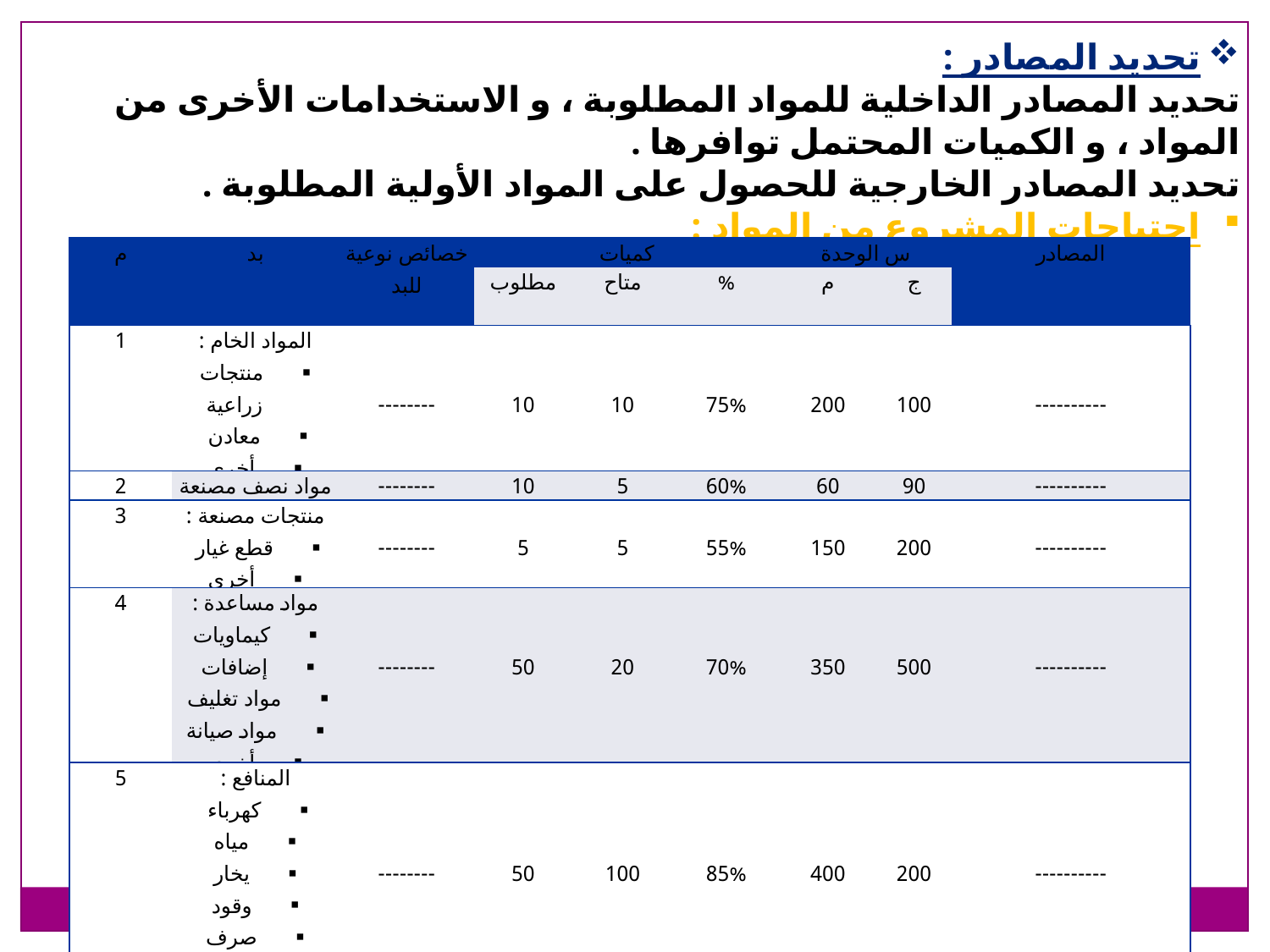

تحديد المصادر :
تحديد المصادر الداخلية للمواد المطلوبة ، و الاستخدامات الأخرى من المواد ، و الكميات المحتمل توافرها .
تحديد المصادر الخارجية للحصول على المواد الأولية المطلوبة .
احتياجات المشروع من المواد :

| م | بد | خصائص نوعية للبد | كميات |  |  | س الوحدة |  | المصادر |
| --- | --- | --- | --- | --- | --- | --- | --- | --- |
|  |  |  | مطلوب | متاح | % | م | ج |  |
| 1 | المواد الخام : منتجات زراعية معادن أخرى | -------- | 10 | 10 | 75% | 200 | 100 | ---------- |
| 2 | مواد نصف مصنعة | -------- | 10 | 5 | 60% | 60 | 90 | ---------- |
| 3 | منتجات مصنعة : قطع غيار أخرى | -------- | 5 | 5 | 55% | 150 | 200 | ---------- |
| 4 | مواد مساعدة : كيماويات إضافات مواد تغليف مواد صيانة أخرى | -------- | 50 | 20 | 70% | 350 | 500 | ---------- |
| 5 | المنافع : كهرباء مياه يخار وقود صرف أخرى | -------- | 50 | 100 | 85% | 400 | 200 | ---------- |